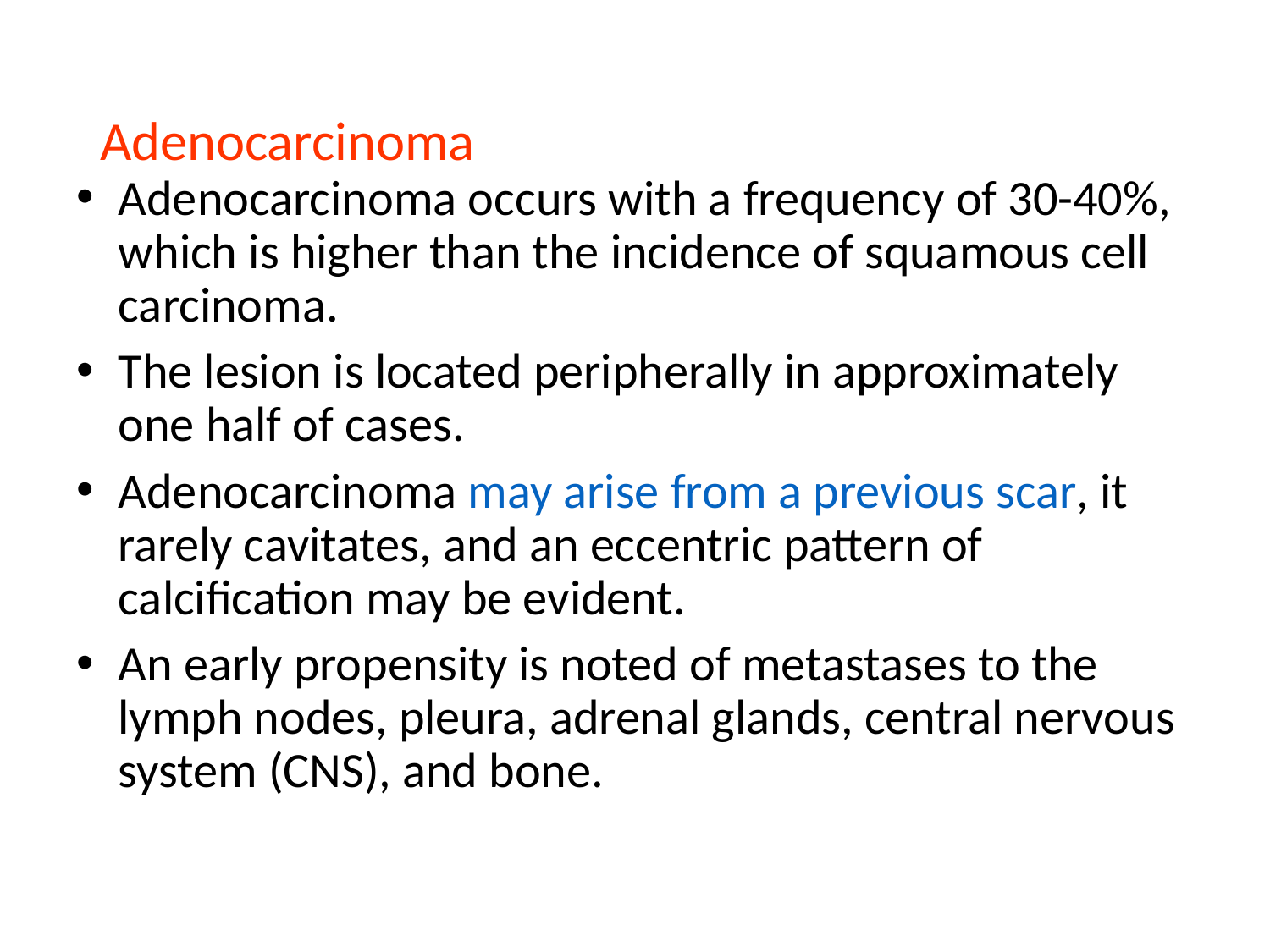

# Adenocarcinoma
Adenocarcinoma occurs with a frequency of 30-40%, which is higher than the incidence of squamous cell carcinoma.
The lesion is located peripherally in approximately one half of cases.
Adenocarcinoma may arise from a previous scar, it rarely cavitates, and an eccentric pattern of calcification may be evident.
An early propensity is noted of metastases to the lymph nodes, pleura, adrenal glands, central nervous system (CNS), and bone.